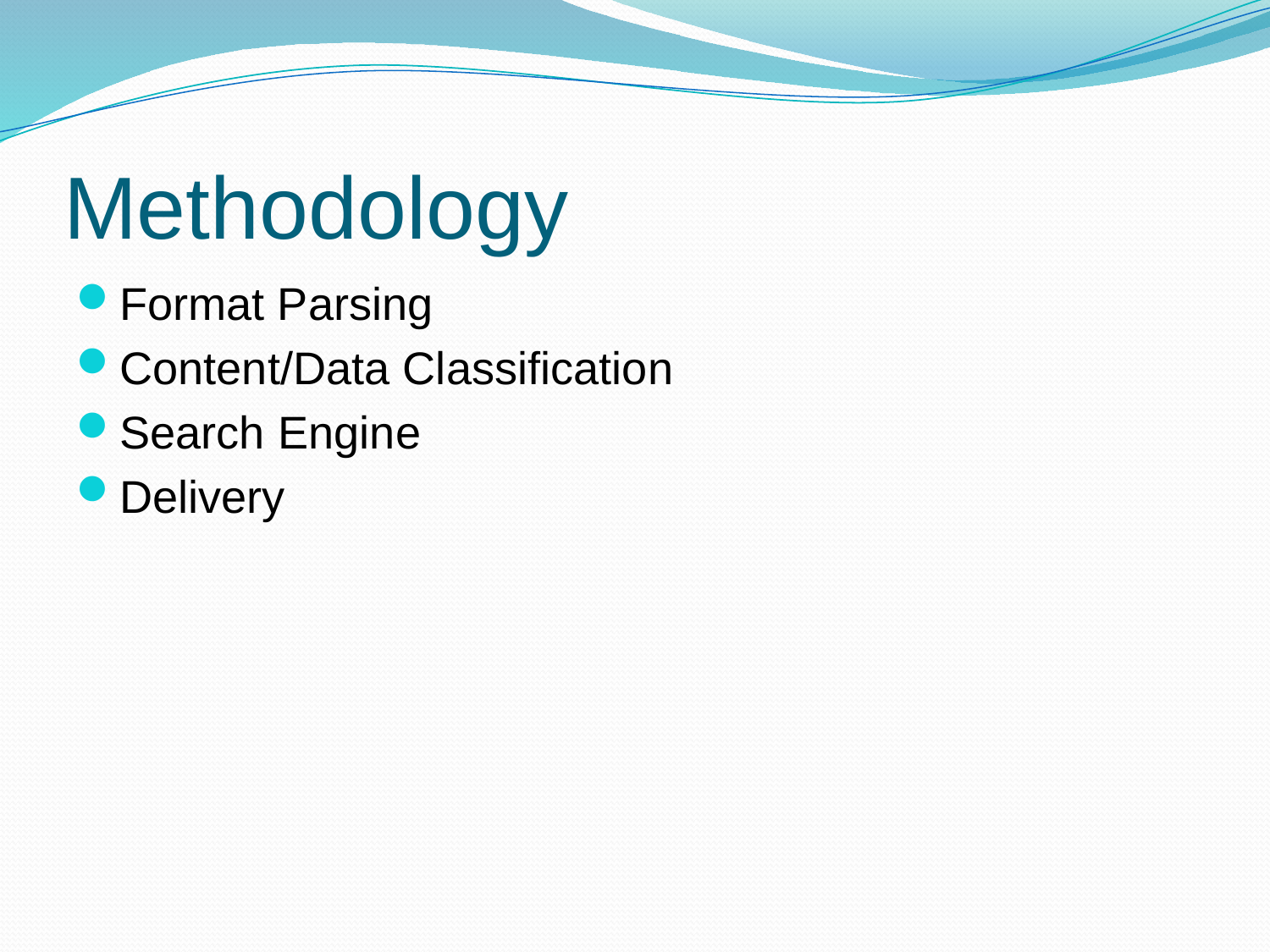

# Methodology
Format Parsing
Content/Data Classification
Search Engine
Delivery